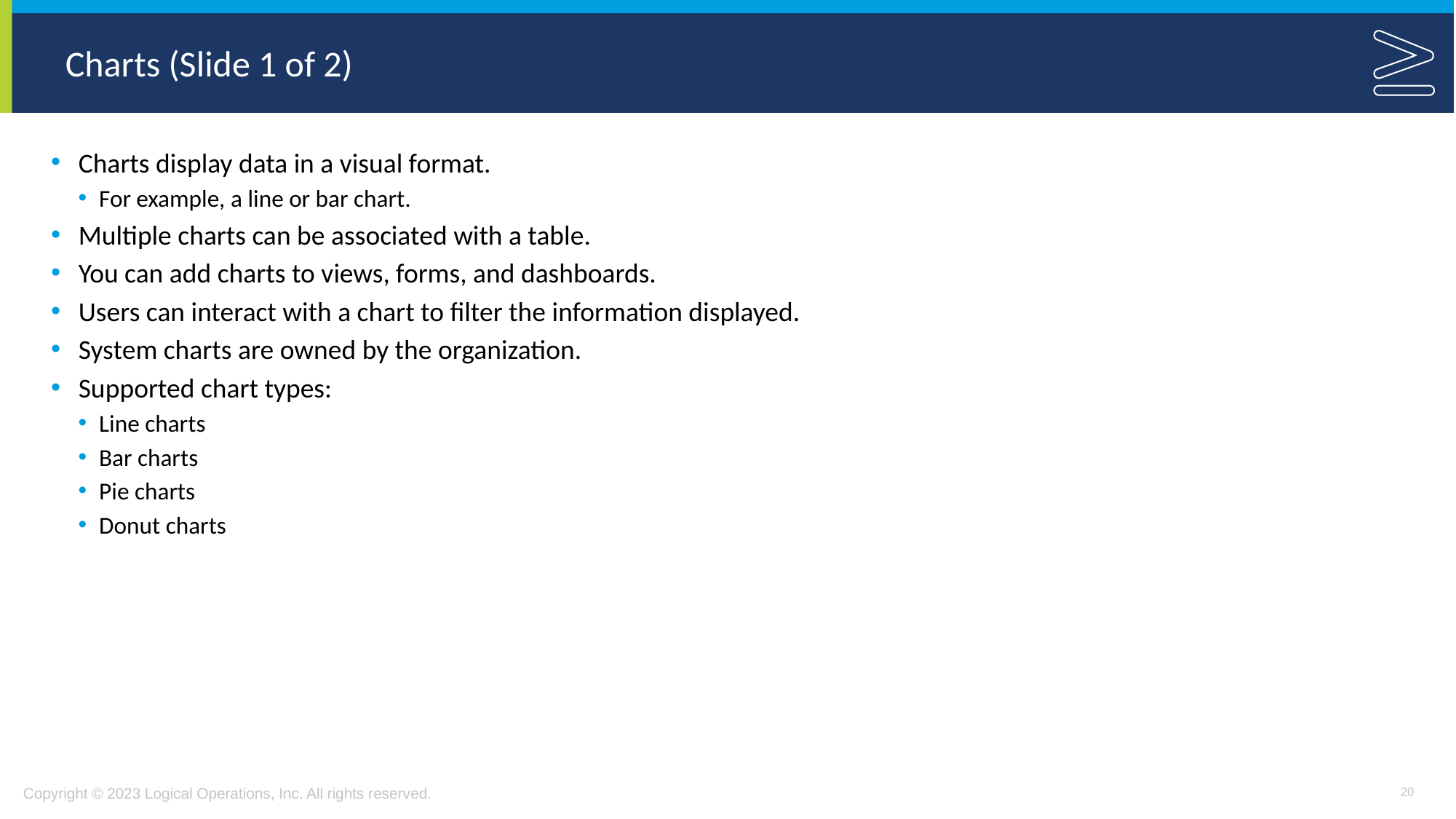

# Charts (Slide 1 of 2)
Charts display data in a visual format.
For example, a line or bar chart.
Multiple charts can be associated with a table.
You can add charts to views, forms, and dashboards.
Users can interact with a chart to filter the information displayed.
System charts are owned by the organization.
Supported chart types:
Line charts
Bar charts
Pie charts
Donut charts
20